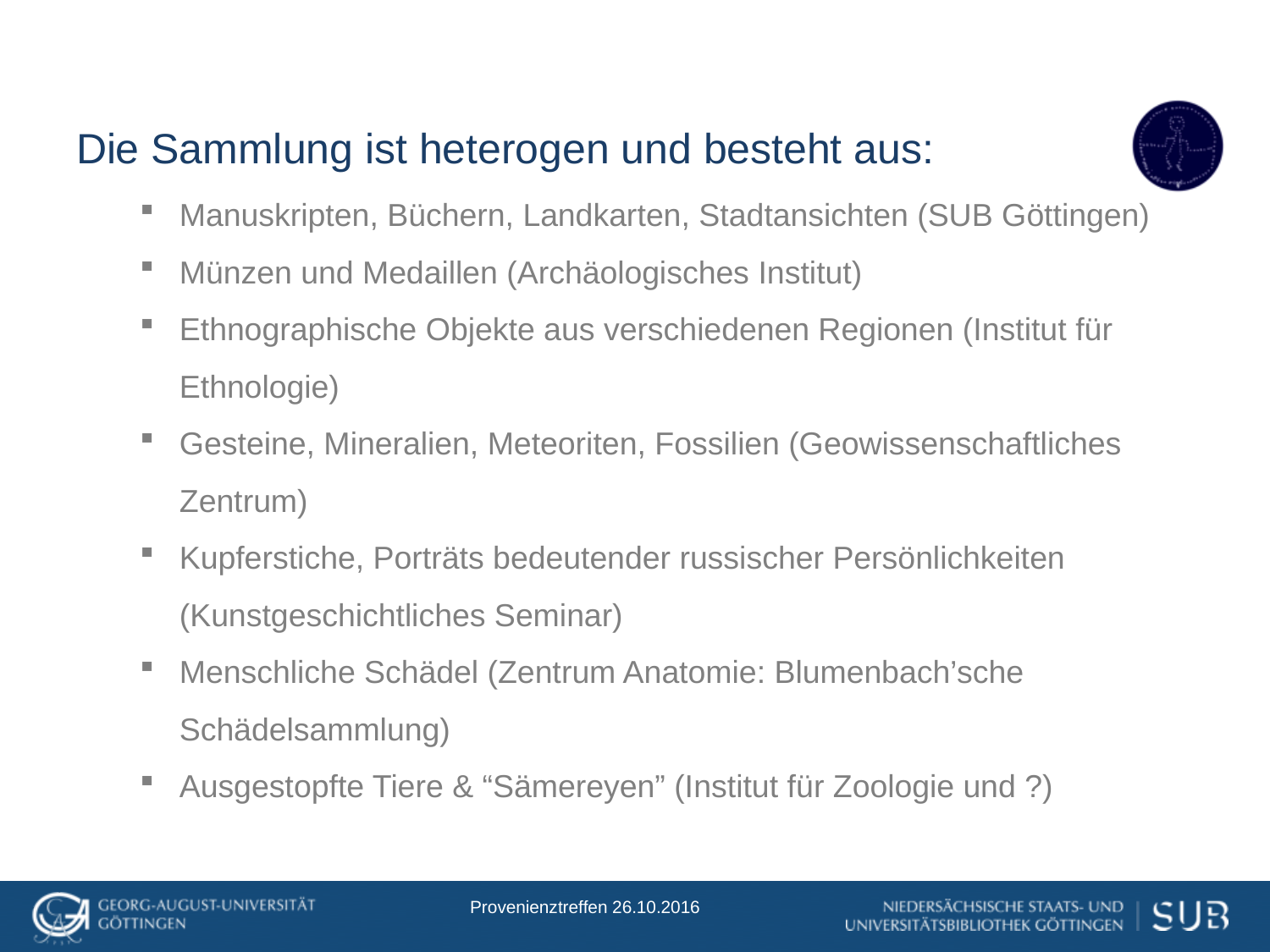

Die Sammlung ist heterogen und besteht aus:
Manuskripten, Büchern, Landkarten, Stadtansichten (SUB Göttingen)
Münzen und Medaillen (Archäologisches Institut)
Ethnographische Objekte aus verschiedenen Regionen (Institut für Ethnologie)
Gesteine, Mineralien, Meteoriten, Fossilien (Geowissenschaftliches Zentrum)
Kupferstiche, Porträts bedeutender russischer Persönlichkeiten (Kunstgeschichtliches Seminar)
Menschliche Schädel (Zentrum Anatomie: Blumenbach’sche Schädelsammlung)
Ausgestopfte Tiere & “Sämereyen” (Institut für Zoologie und ?)

Provenienztreffen 26.10.2016